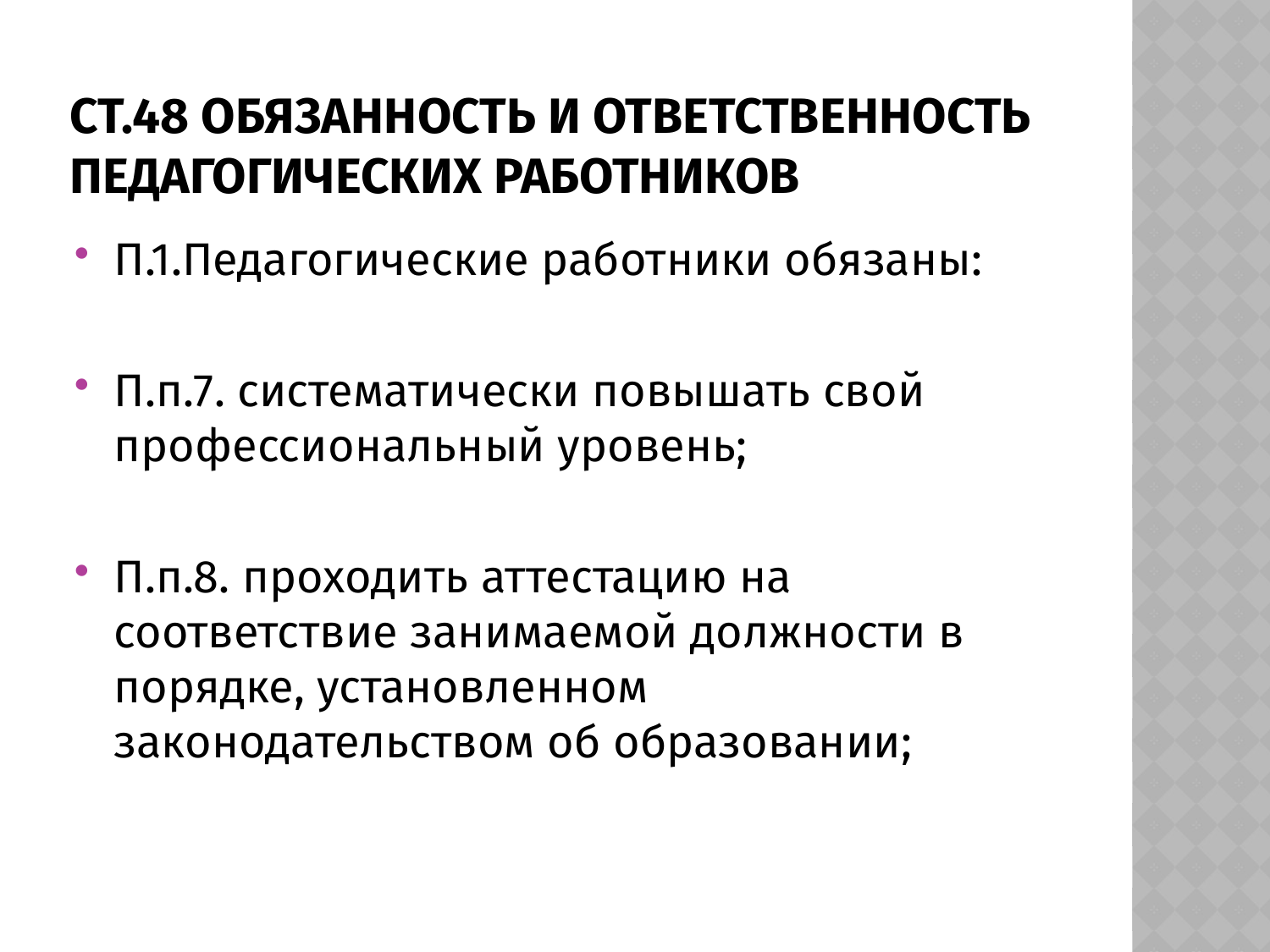

# Ст.48 Обязанность и ответственность педагогических работников
П.1.Педагогические работники обязаны:

П.п.7. систематически повышать свой профессиональный уровень;

П.п.8. проходить аттестацию на соответствие занимаемой должности в порядке, установленном  законодательством об образовании;